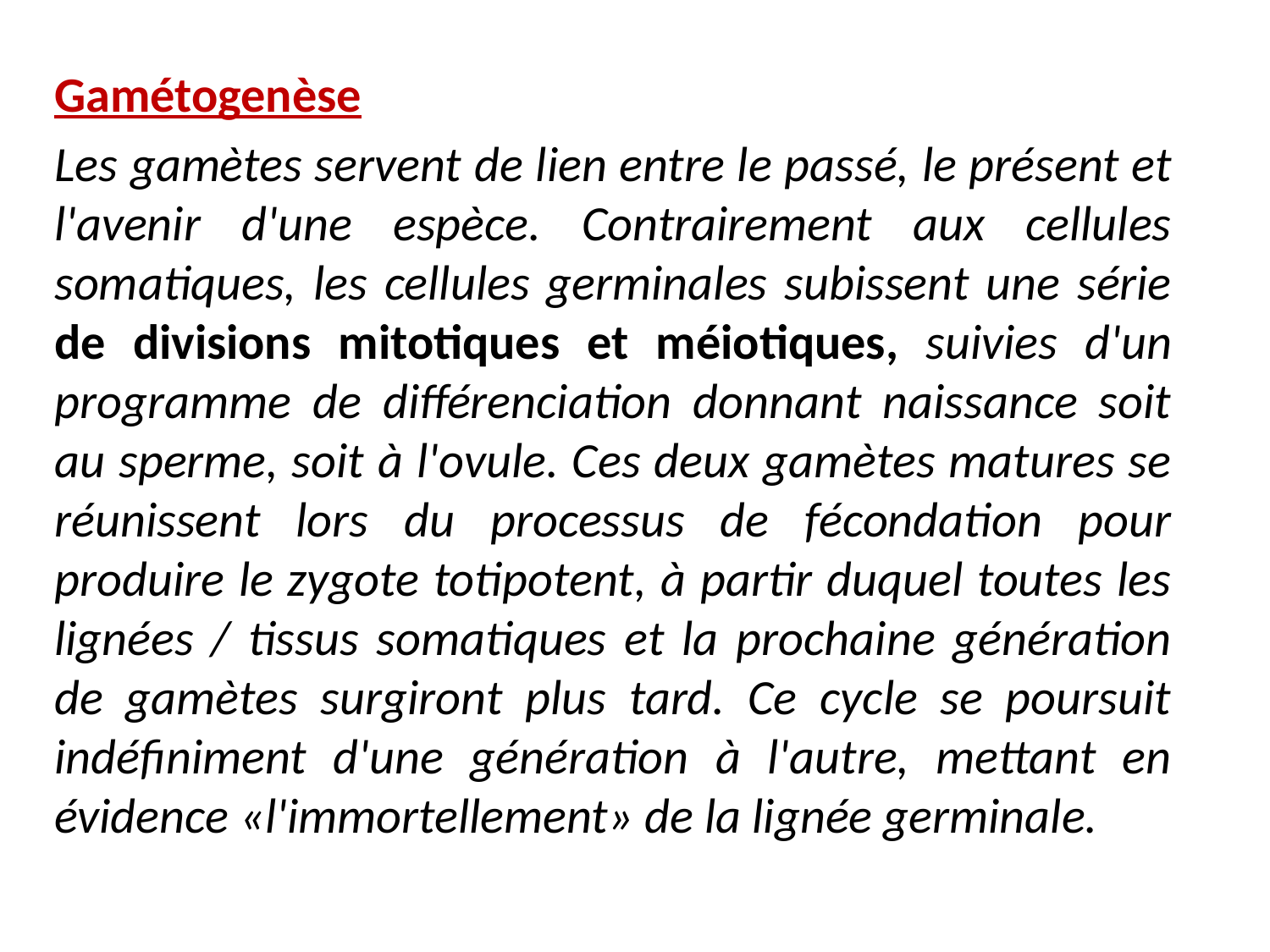

Gamétogenèse
Les gamètes servent de lien entre le passé, le présent et l'avenir d'une espèce. Contrairement aux cellules somatiques, les cellules germinales subissent une série de divisions mitotiques et méiotiques, suivies d'un programme de différenciation donnant naissance soit au sperme, soit à l'ovule. Ces deux gamètes matures se réunissent lors du processus de fécondation pour produire le zygote totipotent, à partir duquel toutes les lignées / tissus somatiques et la prochaine génération de gamètes surgiront plus tard. Ce cycle se poursuit indéfiniment d'une génération à l'autre, mettant en évidence «l'immortellement» de la lignée germinale.